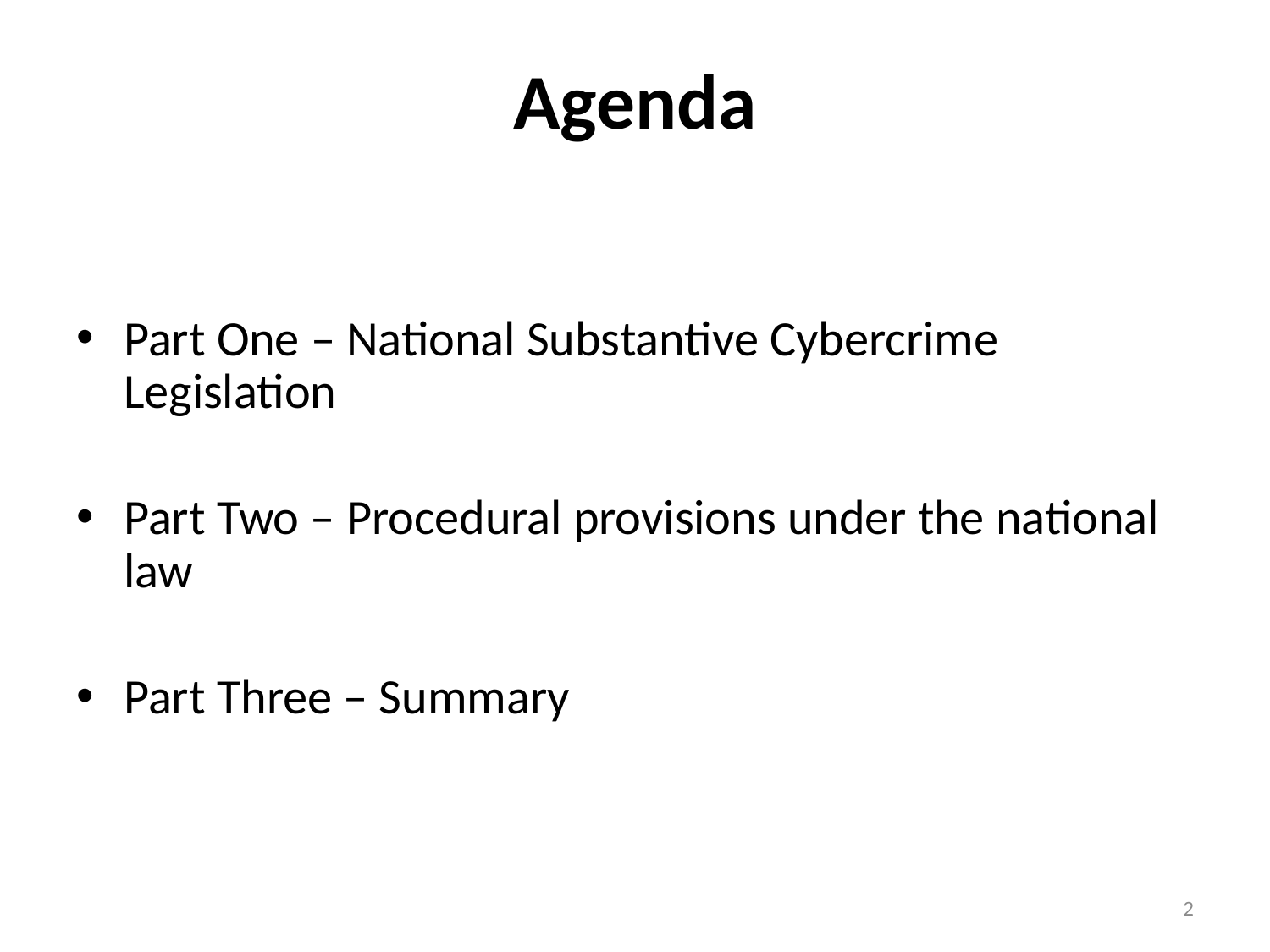

# Agenda

Part One – National Substantive Cybercrime Legislation

Part Two – Procedural provisions under the national law

Part Three – Summary

2